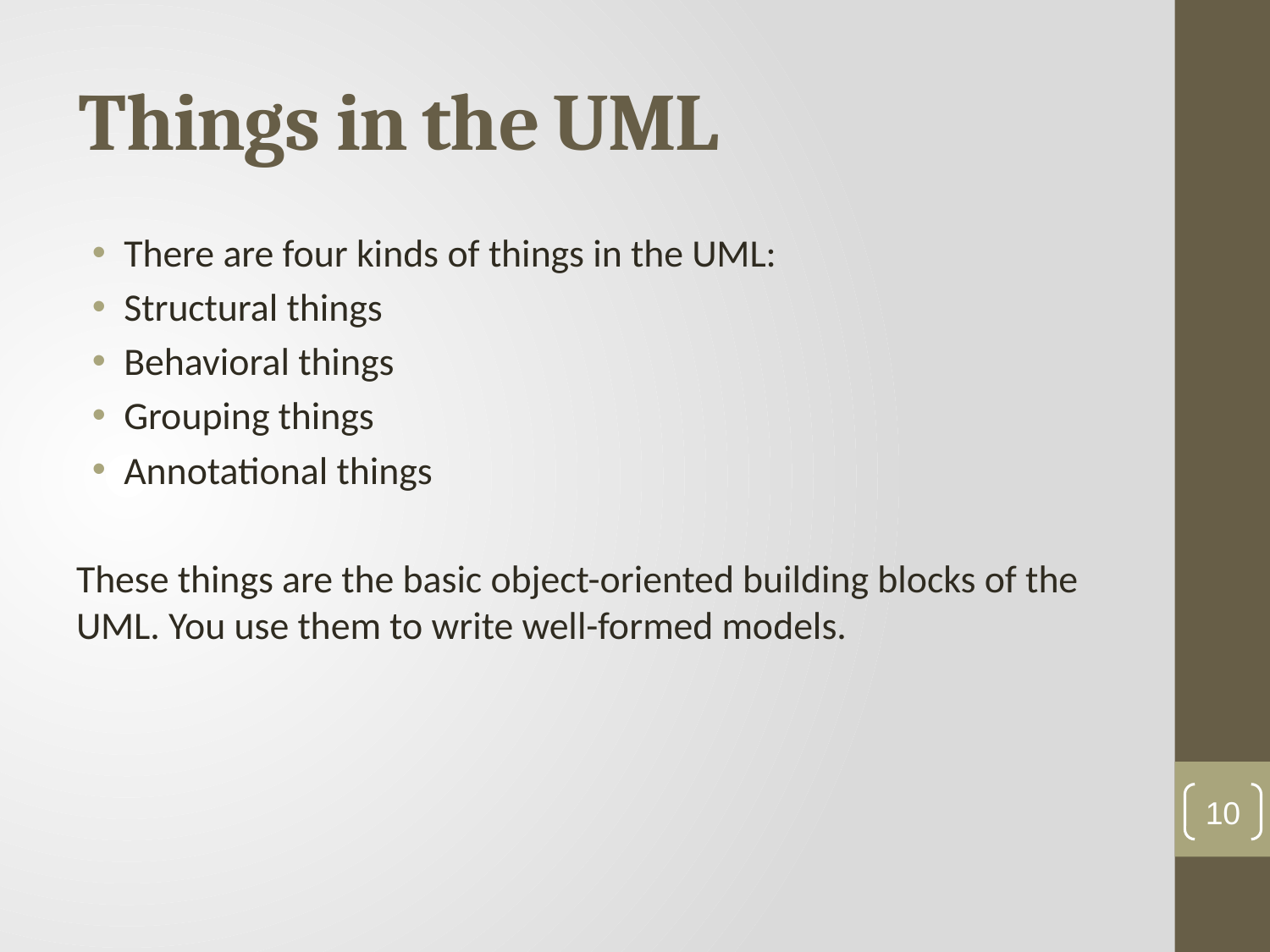

# Things in the UML
There are four kinds of things in the UML:
Structural things
Behavioral things
Grouping things
Annotational things

These things are the basic object-oriented building blocks of the UML. You use them to write well-formed models.

10